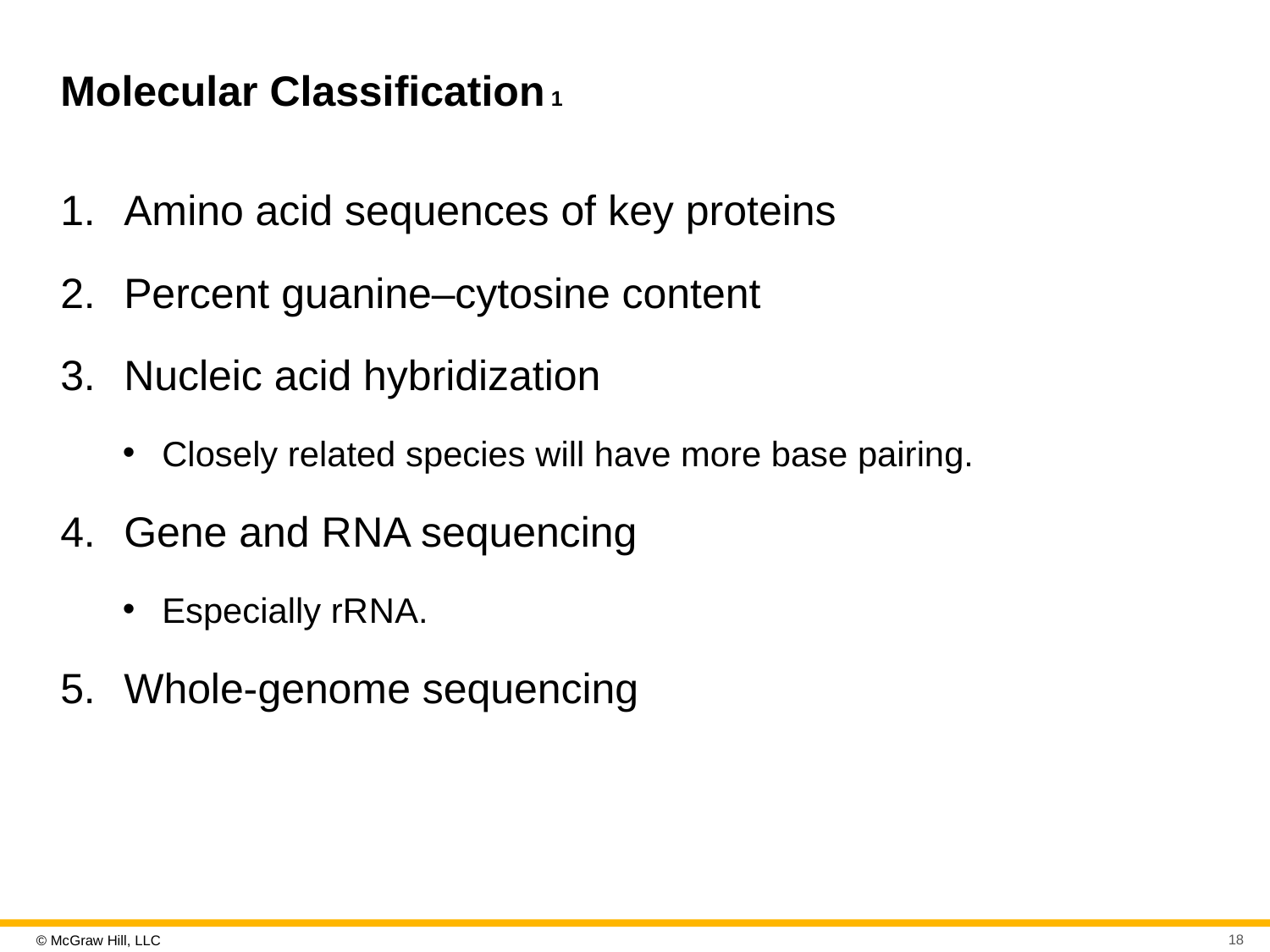

# Molecular Classification 1
Amino acid sequences of key proteins
Percent guanine–cytosine content
Nucleic acid hybridization
Closely related species will have more base pairing.
Gene and R N A sequencing
Especially rR N A.
Whole-genome sequencing
18